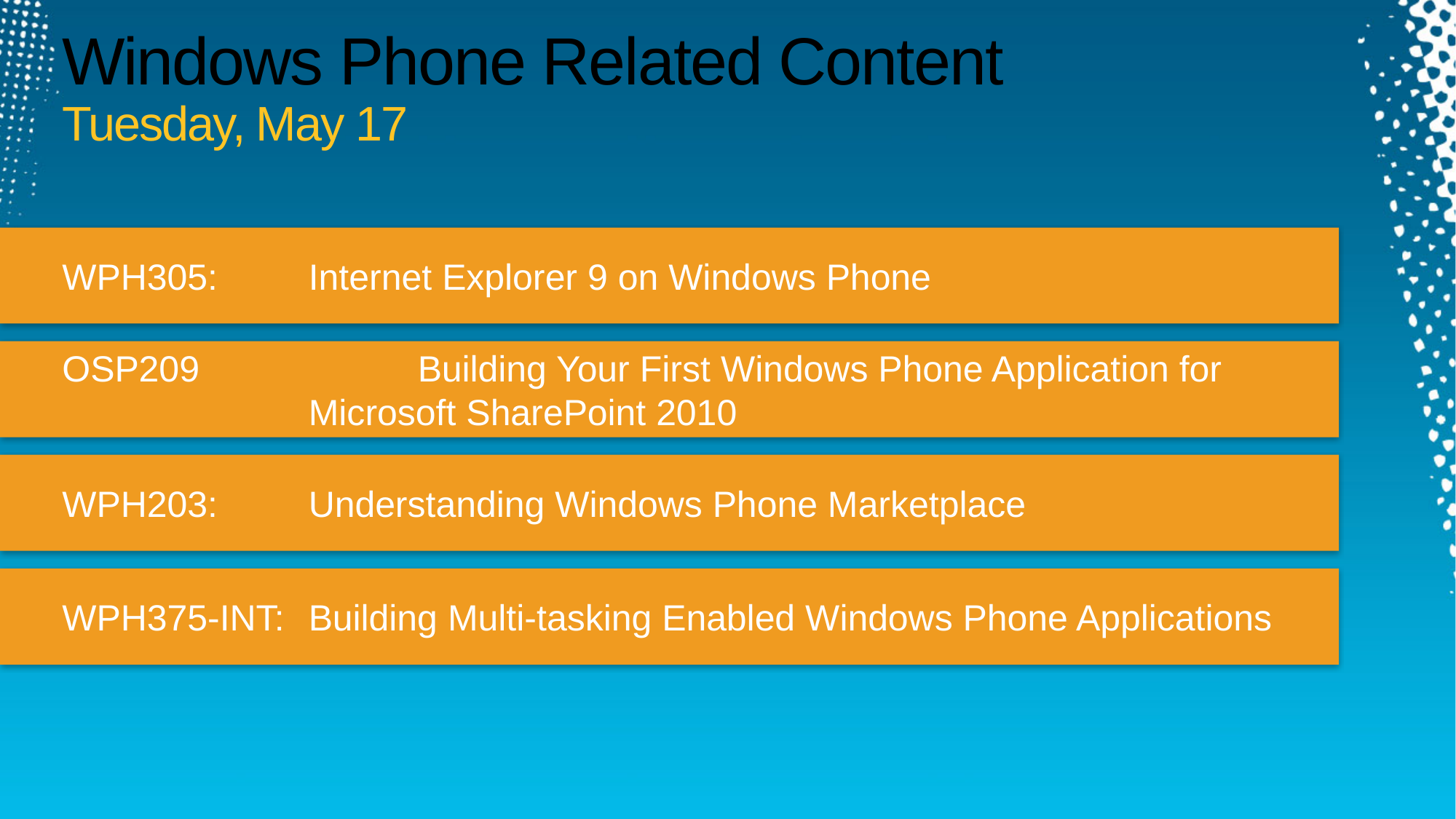

# Windows Phone Related Content Tuesday, May 17
WPH305:	Internet Explorer 9 on Windows Phone
OSP209		Building Your First Windows Phone Application for
Microsoft SharePoint 2010
WPH203:	Understanding Windows Phone Marketplace
WPH375-INT:	Building Multi-tasking Enabled Windows Phone Applications